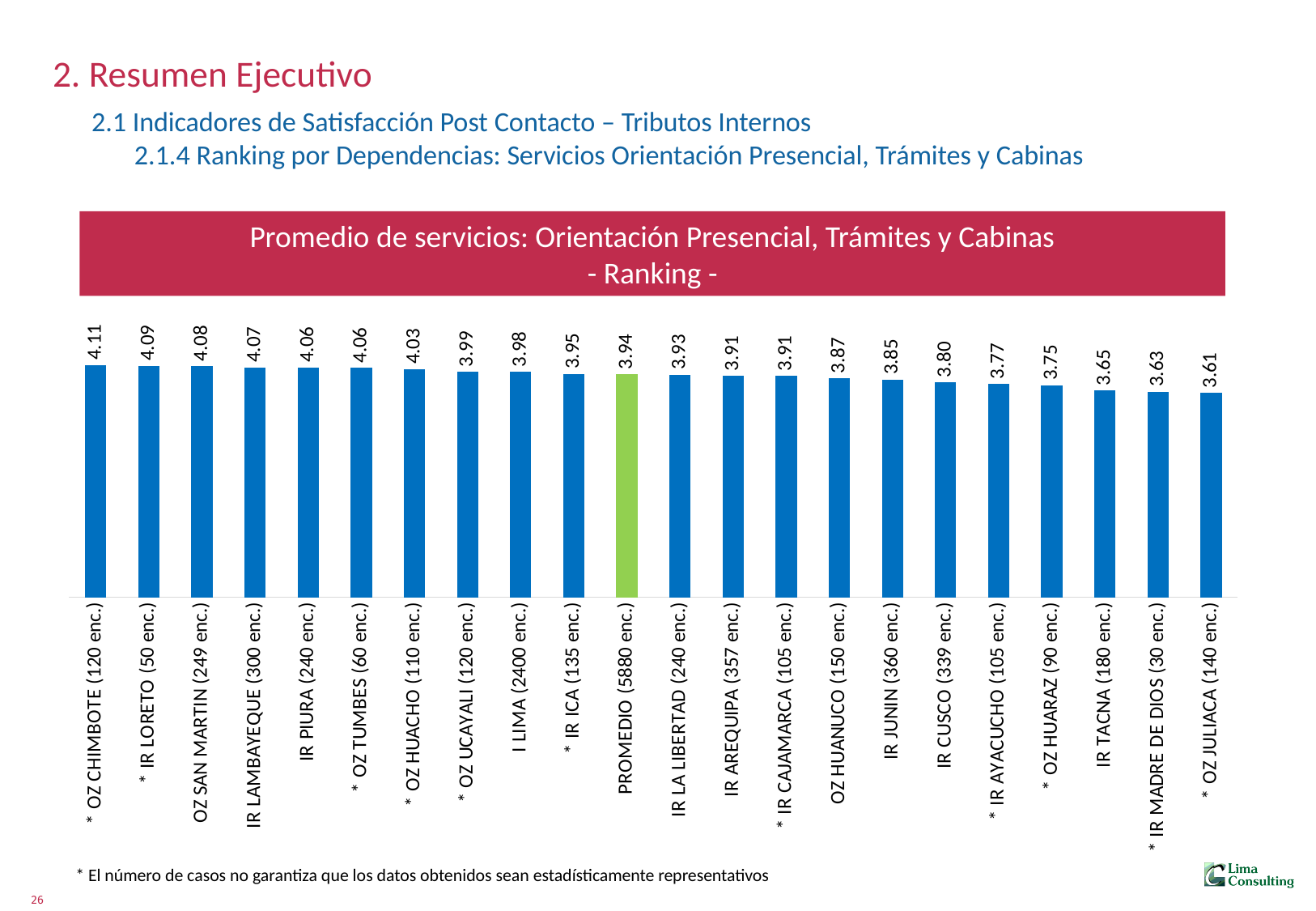

# 2. Resumen Ejecutivo 2.1 Indicadores de Satisfacción Post Contacto – Tributos Internos 2.1.4 Ranking por Dependencias: Servicios Orientación Presencial, Trámites y Cabinas
Promedio de servicios: Orientación Presencial, Trámites y Cabinas
- Ranking -

### Chart

| Category |  |
|---|---|
| * OZ CHIMBOTE (120 enc.) | 4.1075 |
| * IR LORETO (50 enc.) | 4.0920000000000005 |
| OZ SAN MARTIN (249 enc.) | 4.0823293172690756 |
| IR LAMBAYEQUE (300 enc.) | 4.065666666666668 |
| IR PIURA (240 enc.) | 4.062916666666668 |
| * OZ TUMBES (60 enc.) | 4.0566666666666675 |
| * OZ HUACHO (110 enc.) | 4.032727272727272 |
| * OZ UCAYALI (120 enc.) | 3.985 |
| I LIMA (2400 enc.) | 3.9833333333333334 |
| * IR ICA (135 enc.) | 3.948888888888889 |
| PROMEDIO (5880 enc.) | 3.9416666666666673 |
| IR LA LIBERTAD (240 enc.) | 3.9320833333333334 |
| IR AREQUIPA (357 enc.) | 3.911764705882353 |
| * IR CAJAMARCA (105 enc.) | 3.91047619047619 |
| OZ HUANUCO (150 enc.) | 3.8706666666666667 |
| IR JUNIN (360 enc.) | 3.8469444444444445 |
| IR CUSCO (339 enc.) | 3.8011799410029496 |
| * IR AYACUCHO (105 enc.) | 3.7714285714285714 |
| * OZ HUARAZ (90 enc.) | 3.7466666666666666 |
| IR TACNA (180 enc.) | 3.6533333333333333 |
| * IR MADRE DE DIOS (30 enc.) | 3.6333333333333333 |
| * OZ JULIACA (140 enc.) | 3.608571428571428 |
* El número de casos no garantiza que los datos obtenidos sean estadísticamente representativos